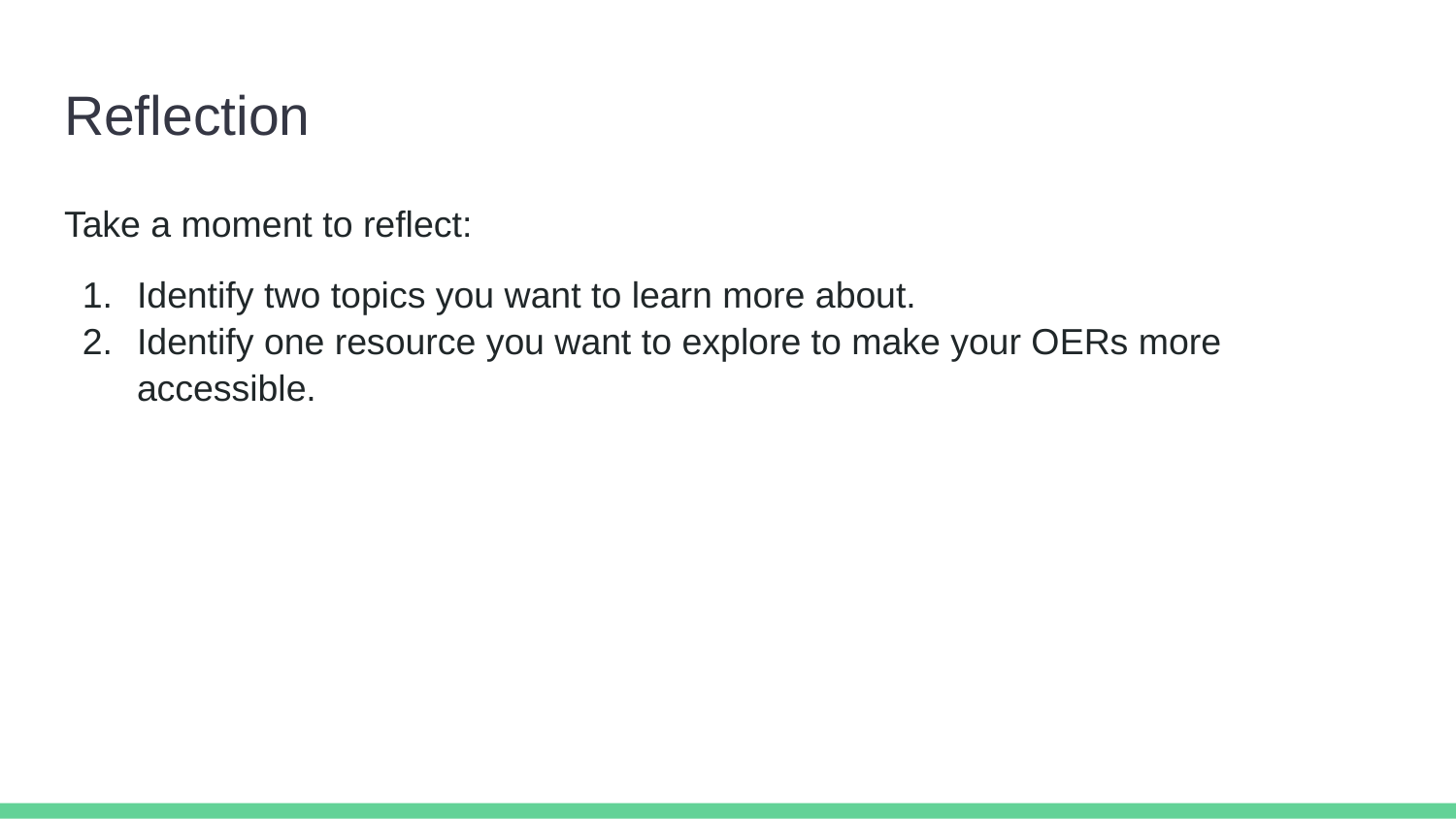

# Reflection
Take a moment to reflect:
Identify two topics you want to learn more about.
Identify one resource you want to explore to make your OERs more accessible.